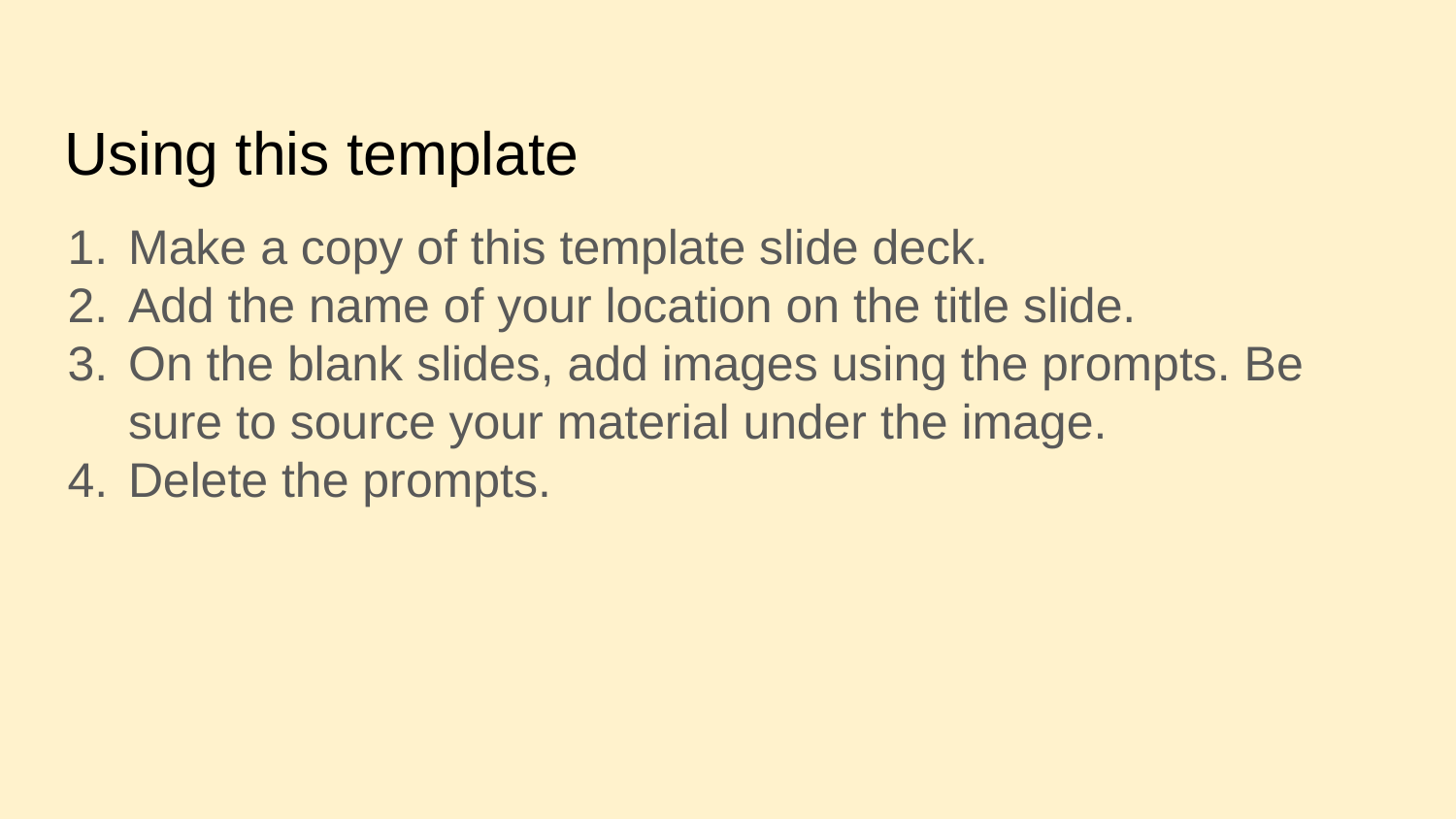

# Using this template
Make a copy of this template slide deck.
Add the name of your location on the title slide.
On the blank slides, add images using the prompts. Be sure to source your material under the image.
Delete the prompts.